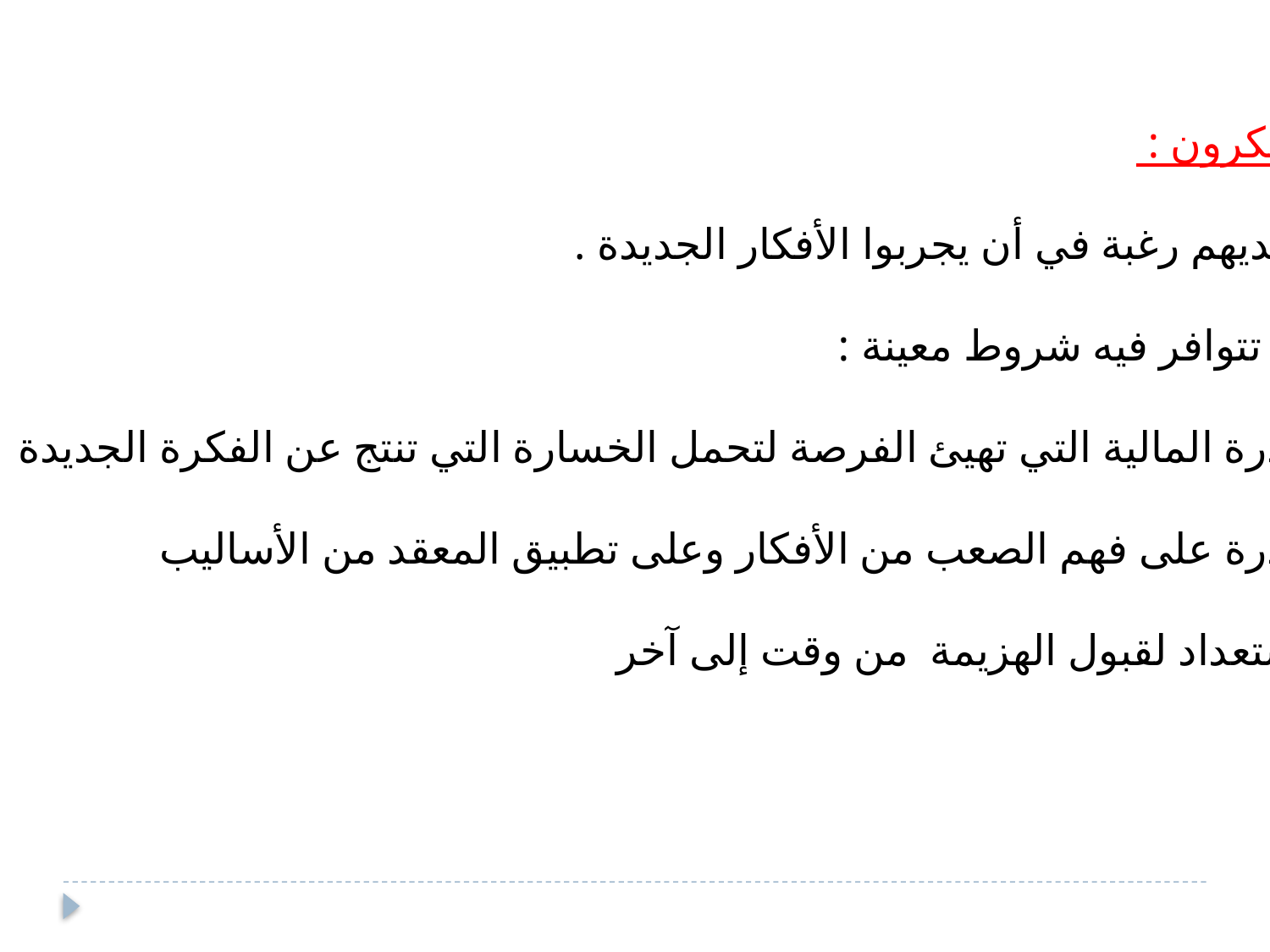

ا/ المبتكرون :

يكون لديهم رغبة في أن يجربوا الأفكار الجديدة .

لابد ان تتوافر فيه شروط معينة :

1- القدرة المالية التي تهيئ الفرصة لتحمل الخسارة التي تنتج عن الفكرة الجديدة

2- القدرة على فهم الصعب من الأفكار وعلى تطبيق المعقد من الأساليب

3- الاستعداد لقبول الهزيمة  من وقت إلى آخر